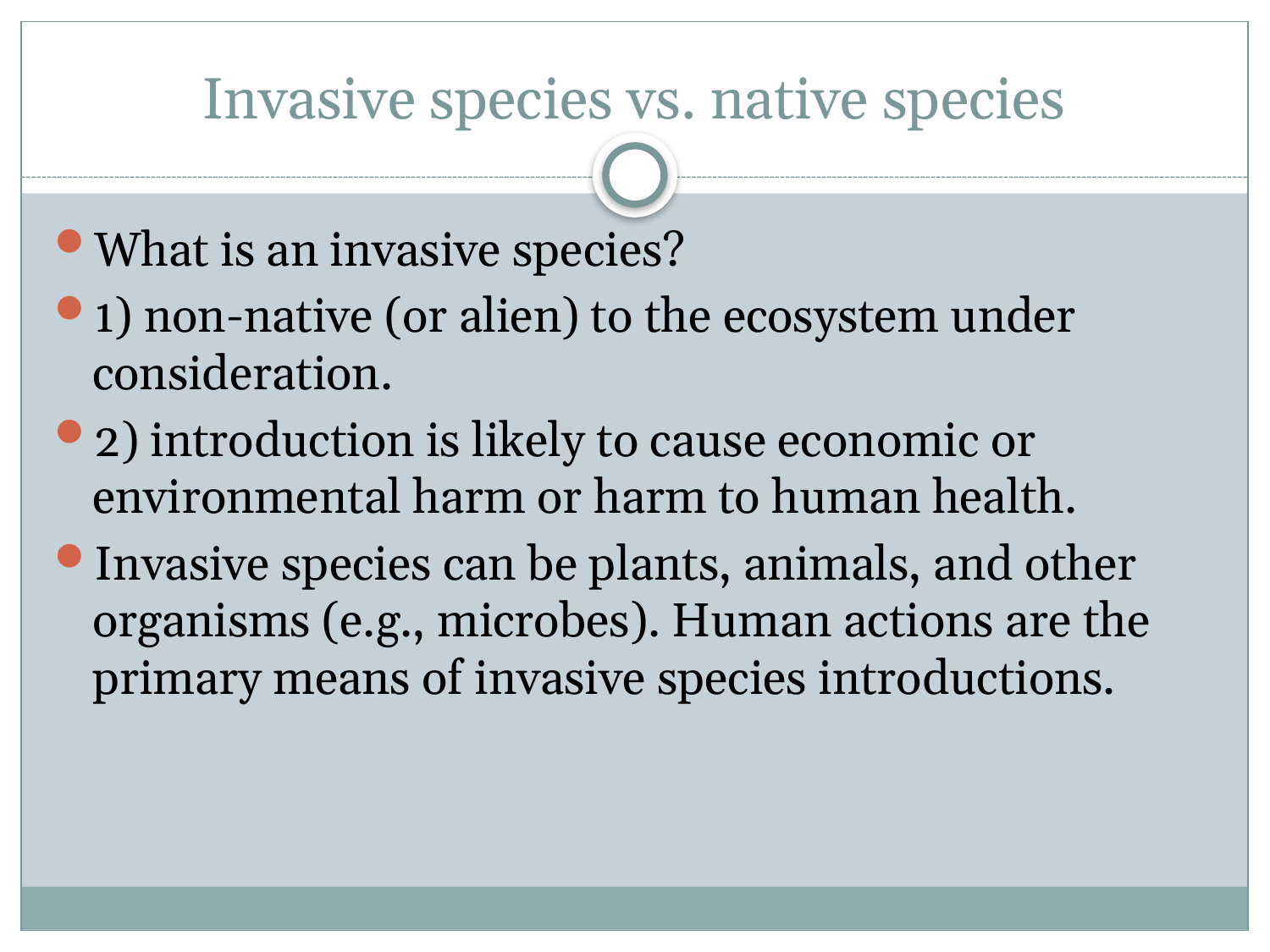

# Invasive species vs. native species
What is an invasive species?
1) non-native (or alien) to the ecosystem under consideration.
2) introduction is likely to cause economic or environmental harm or harm to human health.
Invasive species can be plants, animals, and other organisms (e.g., microbes). Human actions are the primary means of invasive species introductions.